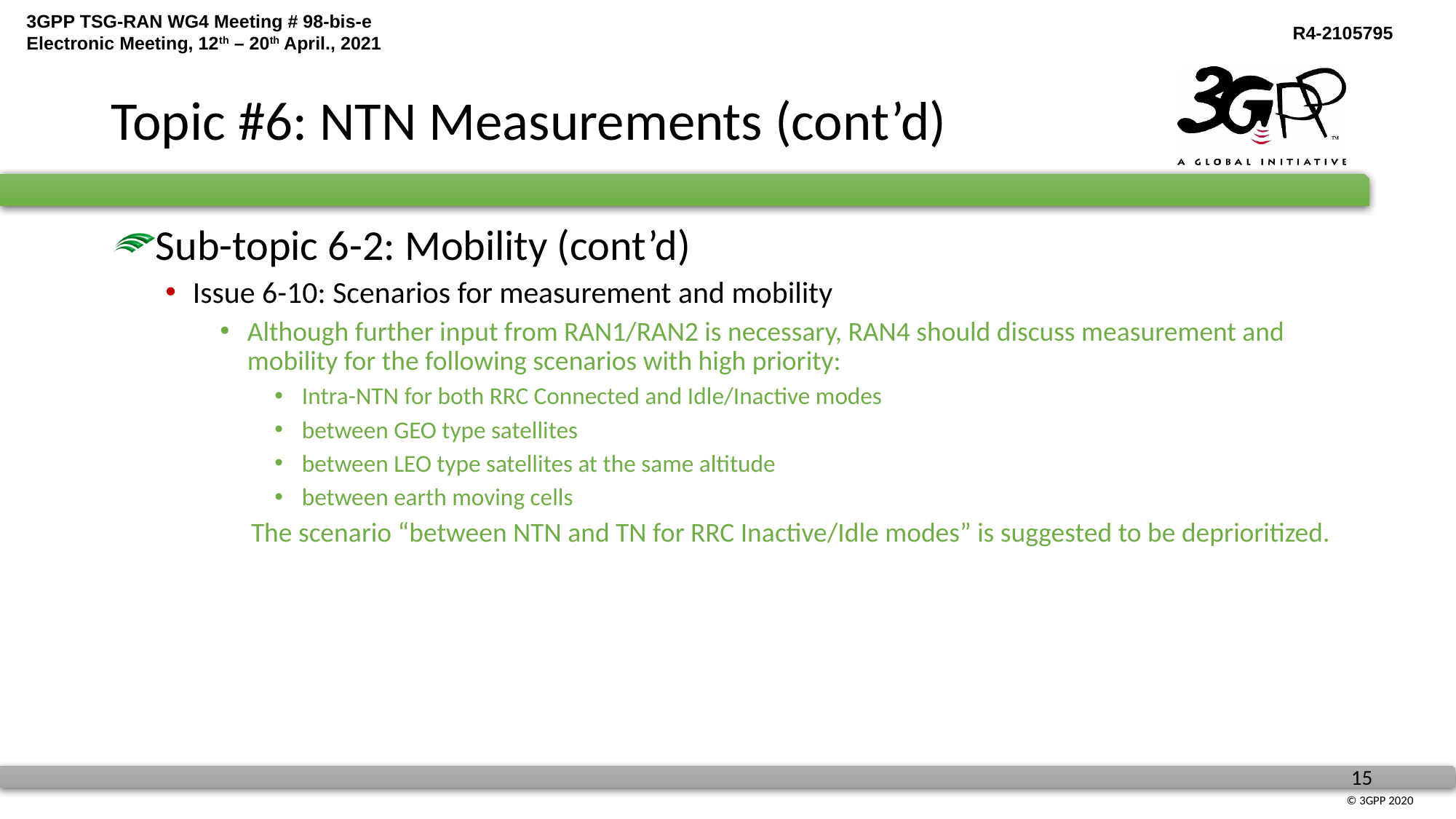

# Topic #6: NTN Measurements (cont’d)
Sub-topic 6-2: Mobility (cont’d)
Issue 6-10: Scenarios for measurement and mobility
Although further input from RAN1/RAN2 is necessary, RAN4 should discuss measurement and mobility for the following scenarios with high priority:
Intra-NTN for both RRC Connected and Idle/Inactive modes
between GEO type satellites
between LEO type satellites at the same altitude
between earth moving cells
     The scenario “between NTN and TN for RRC Inactive/Idle modes” is suggested to be deprioritized.